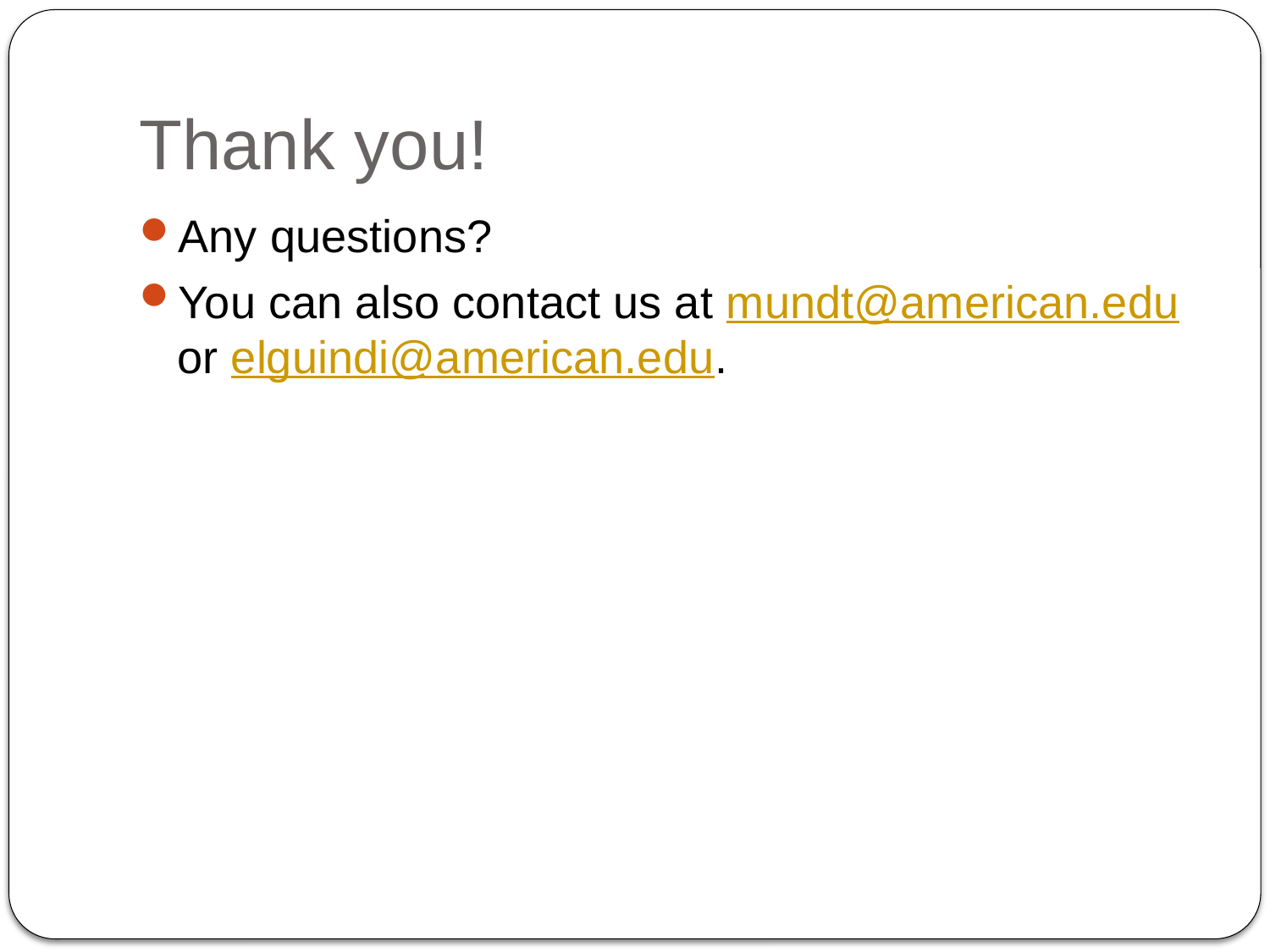

# Thank you!
Any questions?
You can also contact us at mundt@american.edu or elguindi@american.edu.